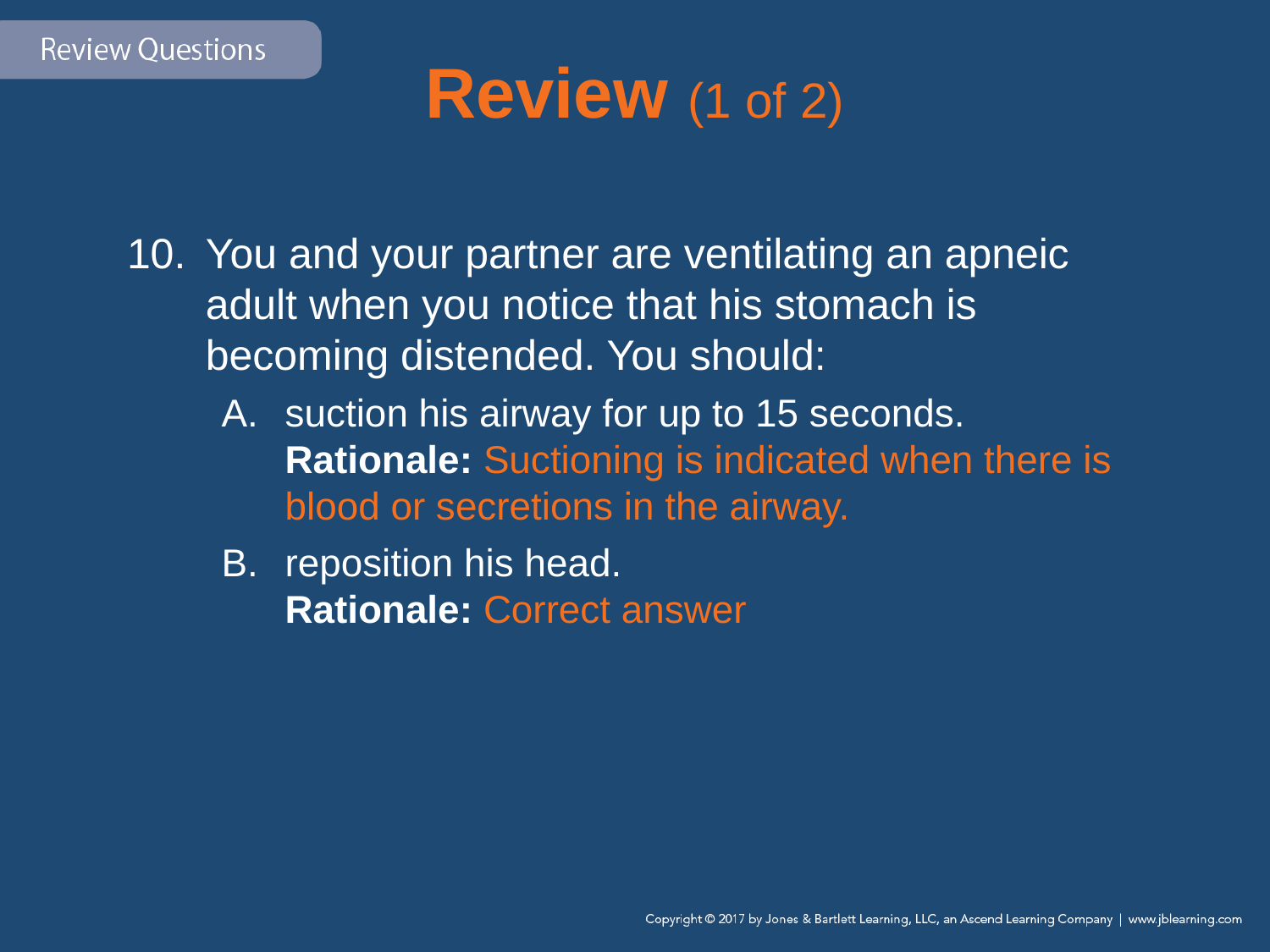

# Review (1 of 2)
You and your partner are ventilating an apneic adult when you notice that his stomach is becoming distended. You should:
suction his airway for up to 15 seconds.
Rationale: Suctioning is indicated when there is blood or secretions in the airway.
reposition his head.
Rationale: Correct answer